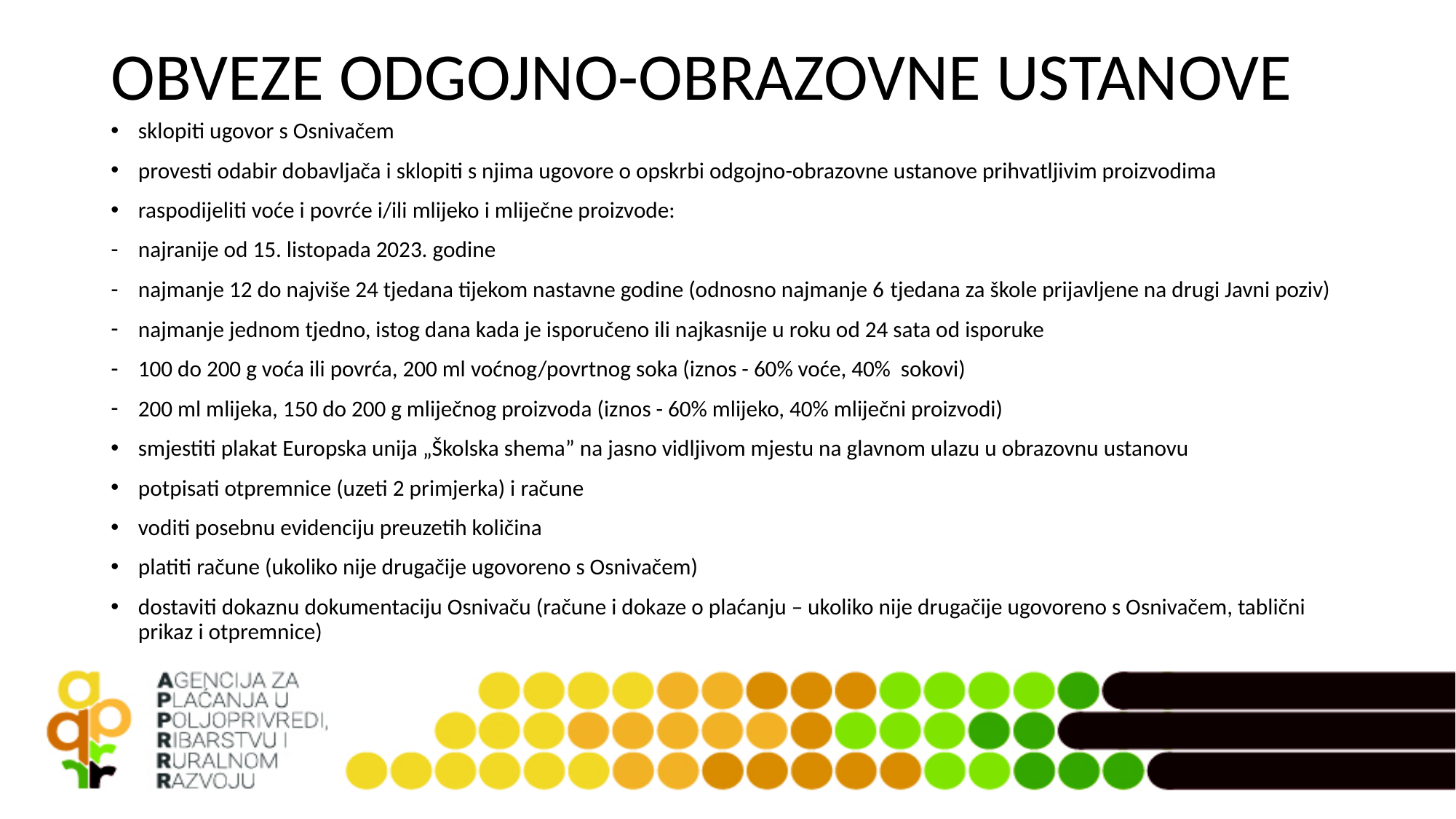

# OBVEZE ODGOJNO-OBRAZOVNE USTANOVE
sklopiti ugovor s Osnivačem
provesti odabir dobavljača i sklopiti s njima ugovore o opskrbi odgojno-obrazovne ustanove prihvatljivim proizvodima
raspodijeliti voće i povrće i/ili mlijeko i mliječne proizvode:
najranije od 15. listopada 2023. godine
najmanje 12 do najviše 24 tjedana tijekom nastavne godine (odnosno najmanje 6 tjedana za škole prijavljene na drugi Javni poziv)
najmanje jednom tjedno, istog dana kada je isporučeno ili najkasnije u roku od 24 sata od isporuke
100 do 200 g voća ili povrća, 200 ml voćnog/povrtnog soka (iznos - 60% voće, 40%  sokovi)
200 ml mlijeka, 150 do 200 g mliječnog proizvoda (iznos - 60% mlijeko, 40% mliječni proizvodi)
smjestiti plakat Europska unija „Školska shema” na jasno vidljivom mjestu na glavnom ulazu u obrazovnu ustanovu
potpisati otpremnice (uzeti 2 primjerka) i račune
voditi posebnu evidenciju preuzetih količina
platiti račune (ukoliko nije drugačije ugovoreno s Osnivačem)
dostaviti dokaznu dokumentaciju Osnivaču (račune i dokaze o plaćanju – ukoliko nije drugačije ugovoreno s Osnivačem, tablični prikaz i otpremnice)